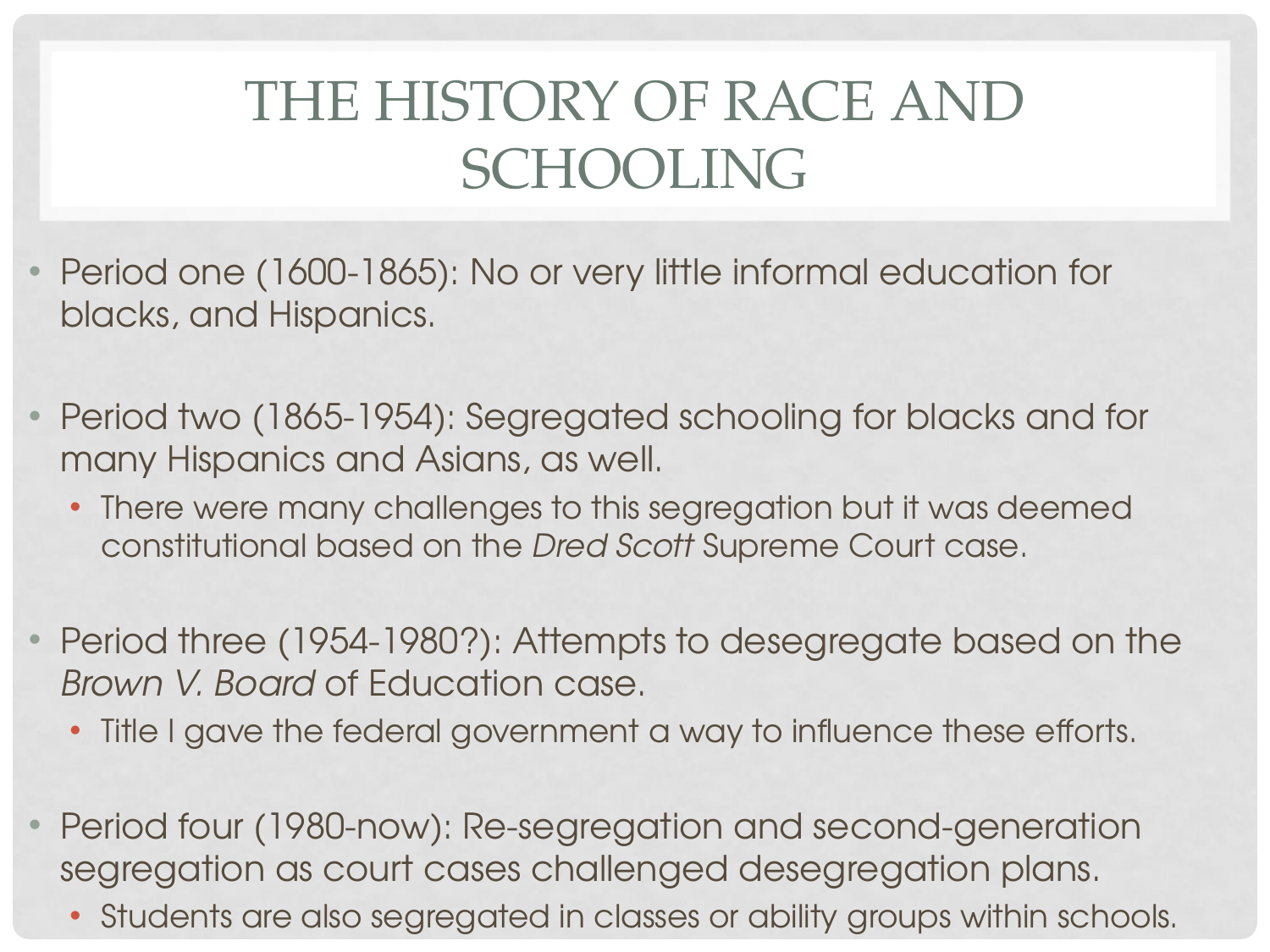

# THE HISTORY OF RACE AND SCHOOLING
Period one (1600-1865): No or very little informal education for blacks, and Hispanics.

Period two (1865-1954): Segregated schooling for blacks and for many Hispanics and Asians, as well.
There were many challenges to this segregation but it was deemed constitutional based on the Dred Scott Supreme Court case.

Period three (1954-1980?): Attempts to desegregate based on the Brown V. Board of Education case.
Title I gave the federal government a way to influence these efforts.

Period four (1980-now): Re-segregation and second-generation segregation as court cases challenged desegregation plans.
Students are also segregated in classes or ability groups within schools.